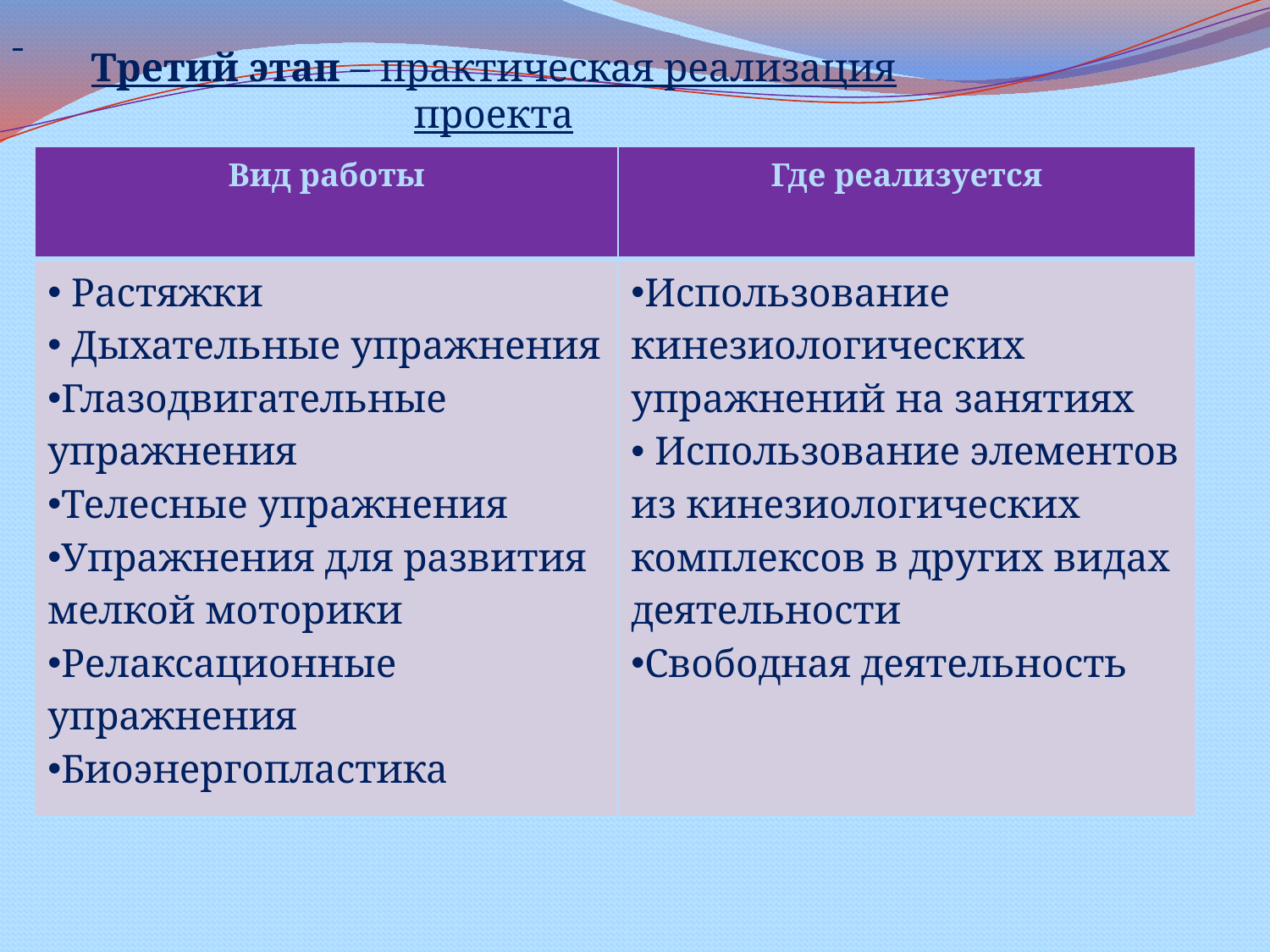

Третий этап – практическая реализация проекта

| Вид работы | Где реализуется |
| --- | --- |
| Растяжки Дыхательные упражнения Глазодвигательные упражнения Телесные упражнения Упражнения для развития мелкой моторики  Релаксационные упражнения Биоэнергопластика | Использование кинезиологических упражнений на занятиях Использование элементов из кинезиологических комплексов в других видах деятельности Свободная деятельность |